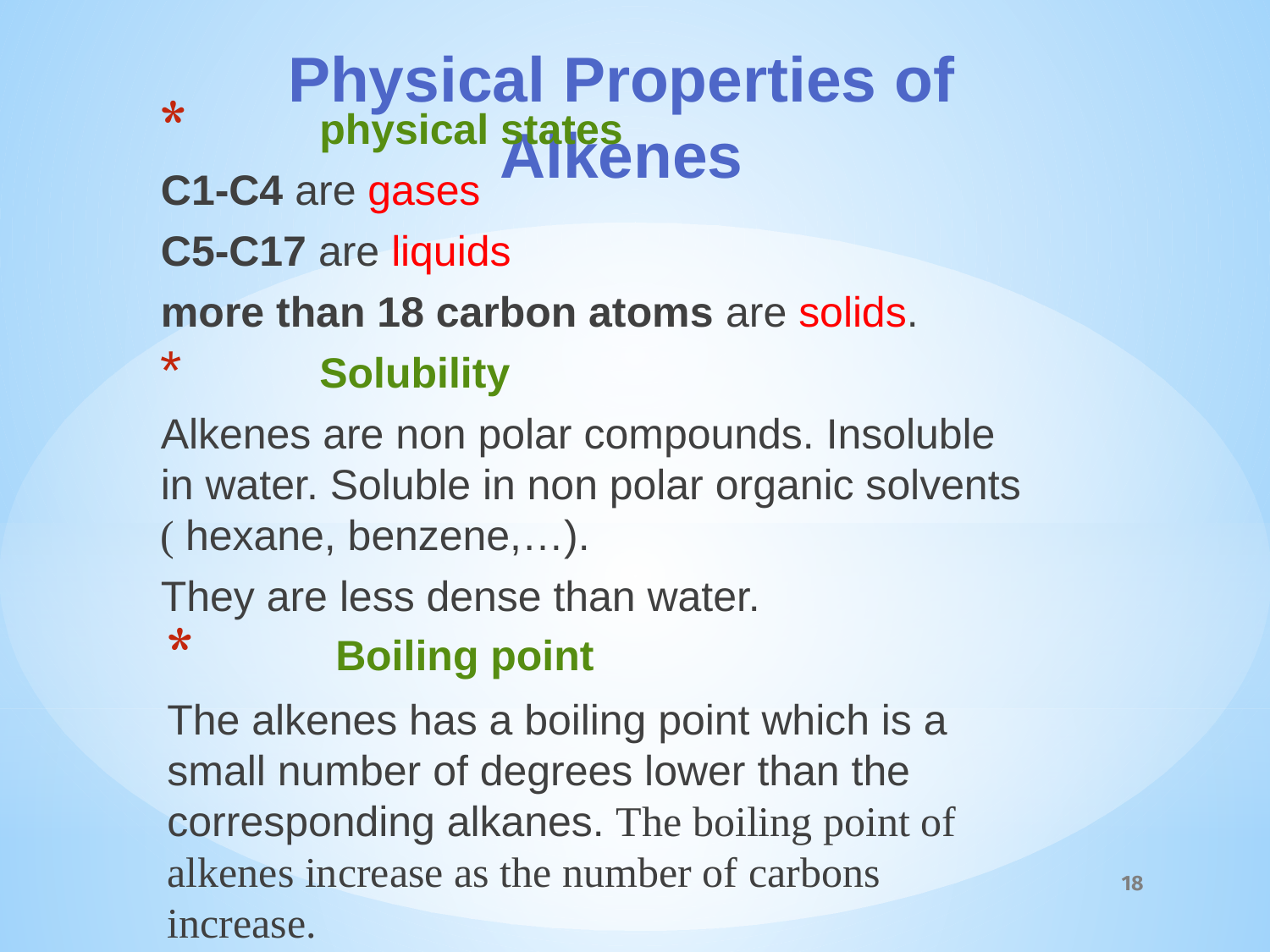

# Physical Properties of Alkenes
physical states
C1-C4 are gases
C5-C17 are liquids
more than 18 carbon atoms are solids.
Solubility
Alkenes are non polar compounds. Insoluble in water. Soluble in non polar organic solvents ( hexane, benzene,…).
They are less dense than water.
            Boiling point
The alkenes has a boiling point which is a small number of degrees lower than the corresponding alkanes. The boiling point of alkenes increase as the number of carbons increase.

18